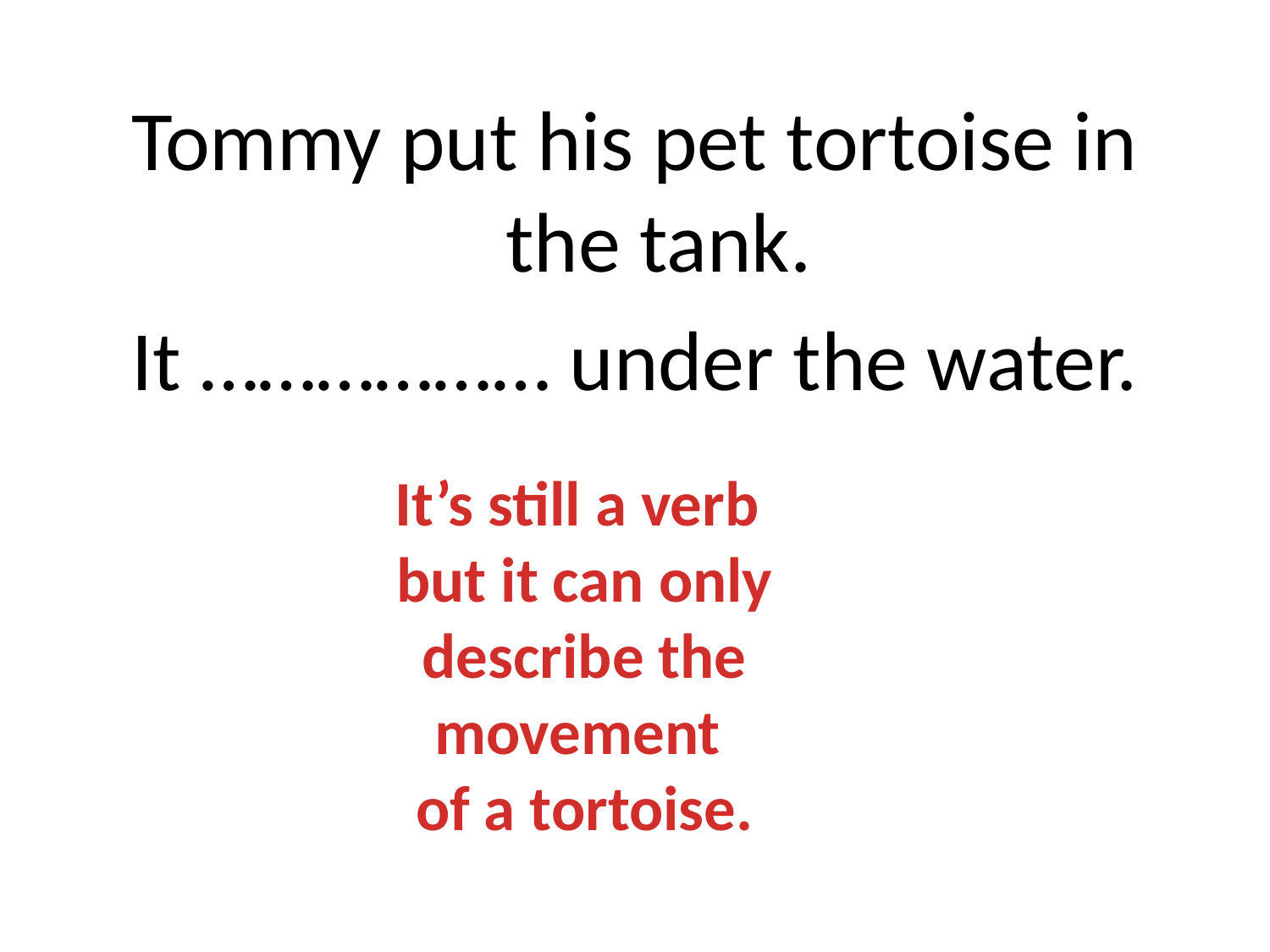

Tommy put his pet tortoise in the tank.
It ……………… under the water.

It’s still a verb
 but it can only
 describe the movement
 of a tortoise.